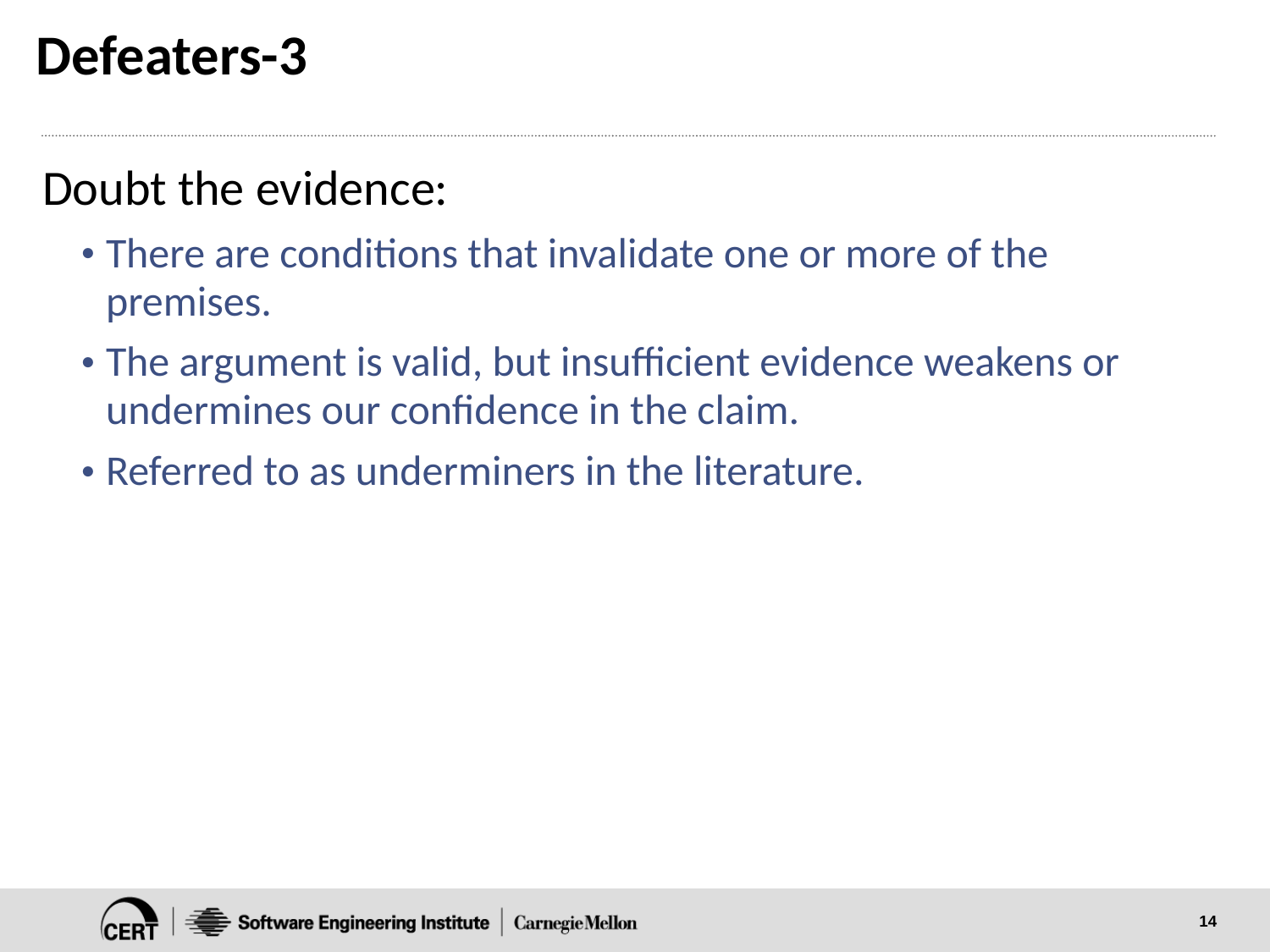

# Defeaters-3
Doubt the evidence:
There are conditions that invalidate one or more of the premises.
The argument is valid, but insufficient evidence weakens or undermines our confidence in the claim.
Referred to as underminers in the literature.